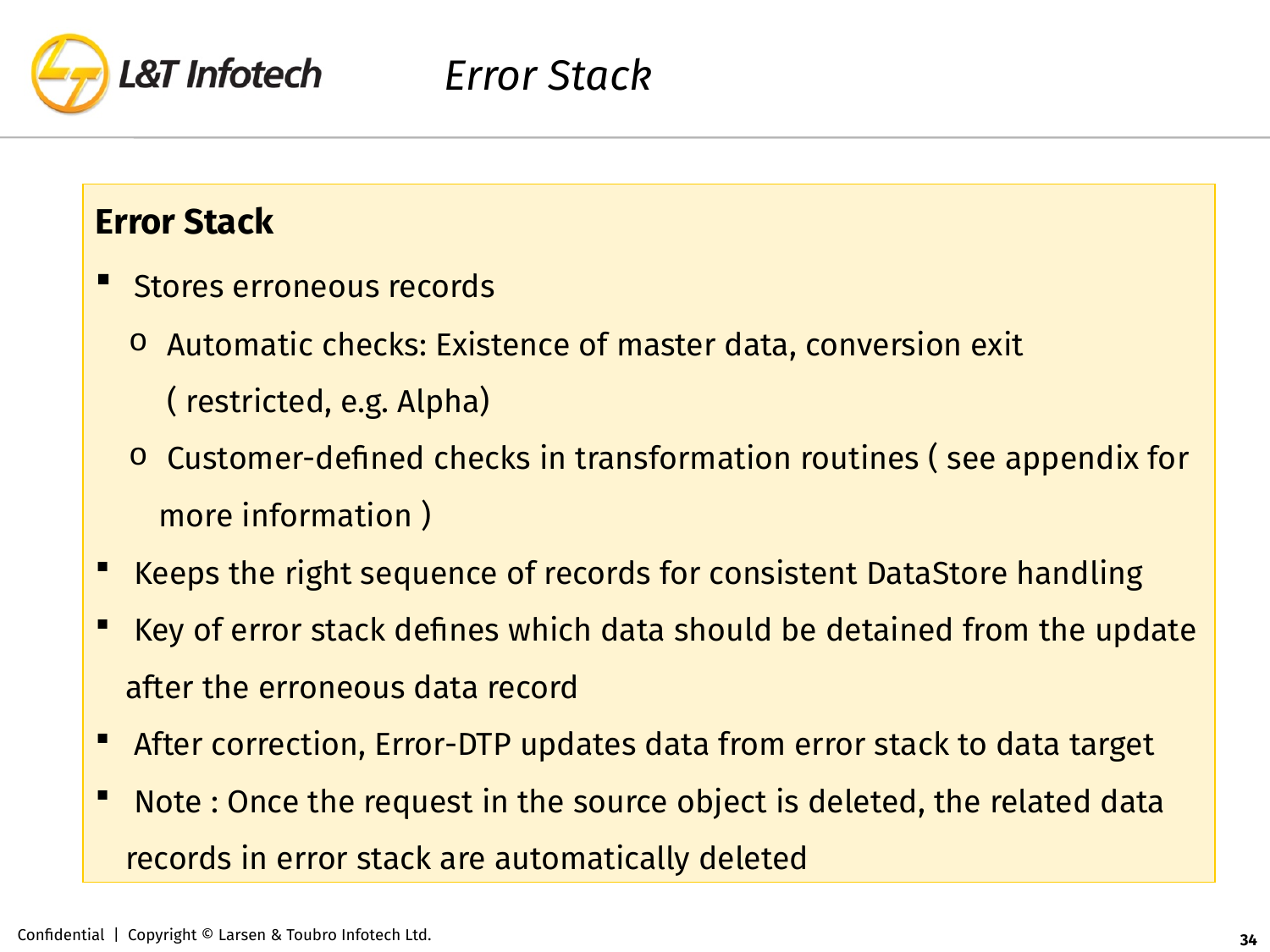

# Error Stack
Error Stack
 Stores erroneous records
 Automatic checks: Existence of master data, conversion exit
 ( restricted, e.g. Alpha)
 Customer-defined checks in transformation routines ( see appendix for more information )
 Keeps the right sequence of records for consistent DataStore handling
 Key of error stack defines which data should be detained from the update after the erroneous data record
 After correction, Error-DTP updates data from error stack to data target
 Note : Once the request in the source object is deleted, the related data records in error stack are automatically deleted
Confidential  |  Copyright © Larsen & Toubro Infotech Ltd.
34